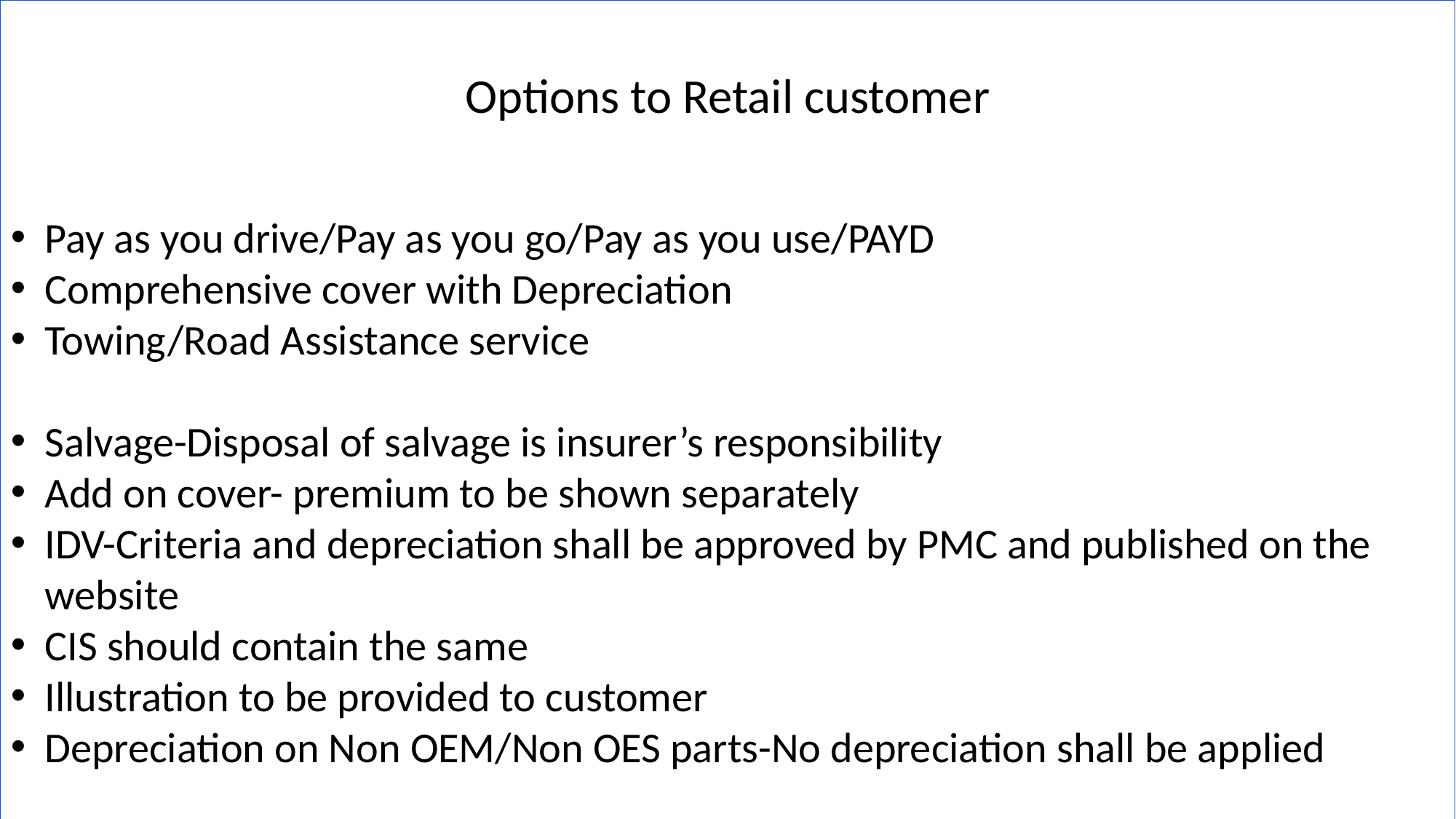

Options to Retail customer

Pay as you drive/Pay as you go/Pay as you use/PAYD
Comprehensive cover with Depreciation
Towing/Road Assistance service

Salvage-Disposal of salvage is insurer’s responsibility
Add on cover- premium to be shown separately
IDV-Criteria and depreciation shall be approved by PMC and published on the website
CIS should contain the same
Illustration to be provided to customer
Depreciation on Non OEM/Non OES parts-No depreciation shall be applied